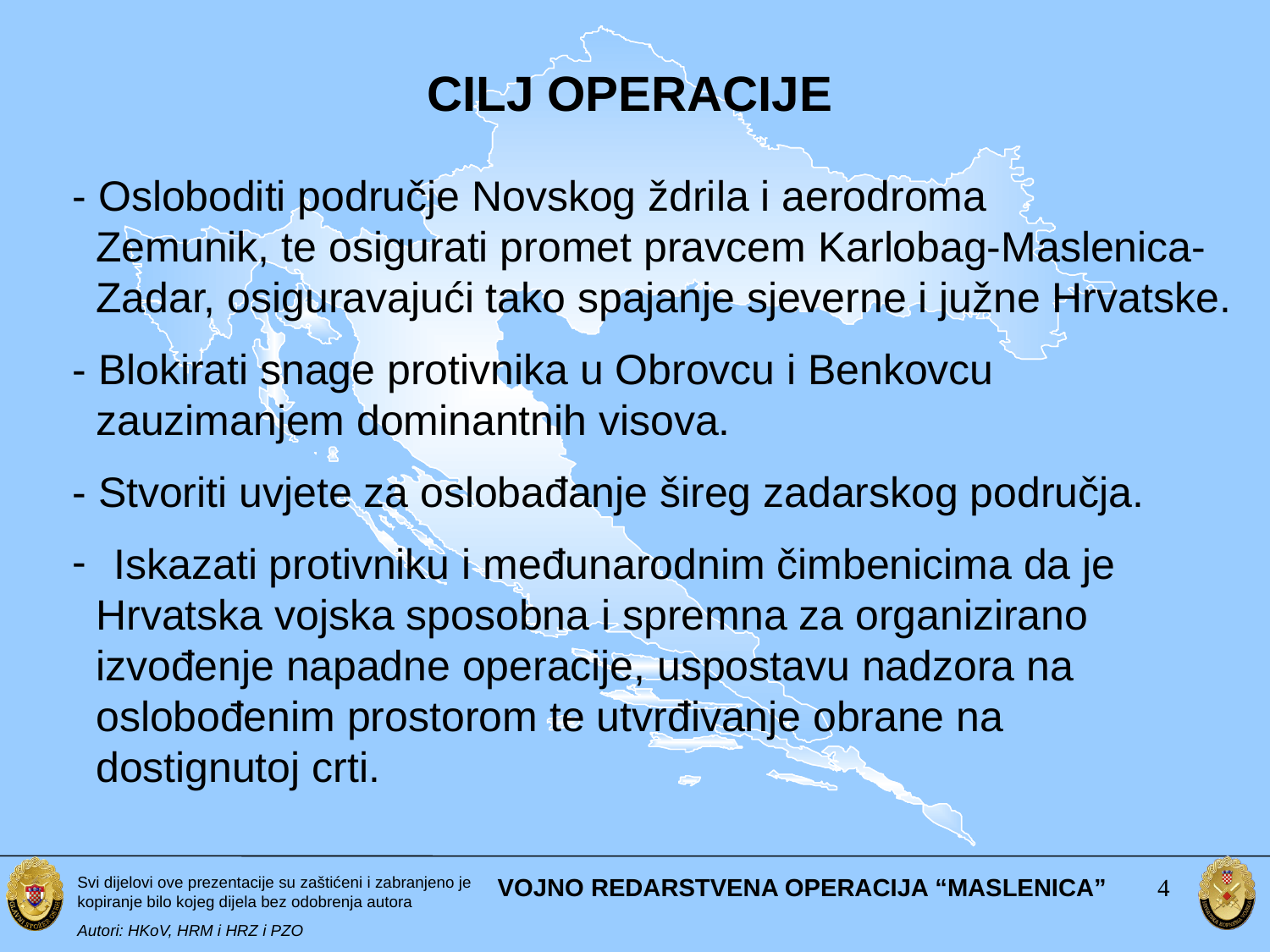

CILJ OPERACIJE
- Osloboditi područje Novskog ždrila i aerodroma
  Zemunik, te osigurati promet pravcem Karlobag-Maslenica-
  Zadar, osiguravajući tako spajanje sjeverne i južne Hrvatske.

- Blokirati snage protivnika u Obrovcu i Benkovcu
  zauzimanjem dominantnih visova.

- Stvoriti uvjete za oslobađanje šireg zadarskog područja.

 Iskazati protivniku i međunarodnim čimbenicima da je
  Hrvatska vojska sposobna i spremna za organizirano
  izvođenje napadne operacije, uspostavu nadzora na
  oslobođenim prostorom te utvrđivanje obrane na
  dostignutoj crti.
VOJNO REDARSTVENA OPERACIJA “MASLENICA”